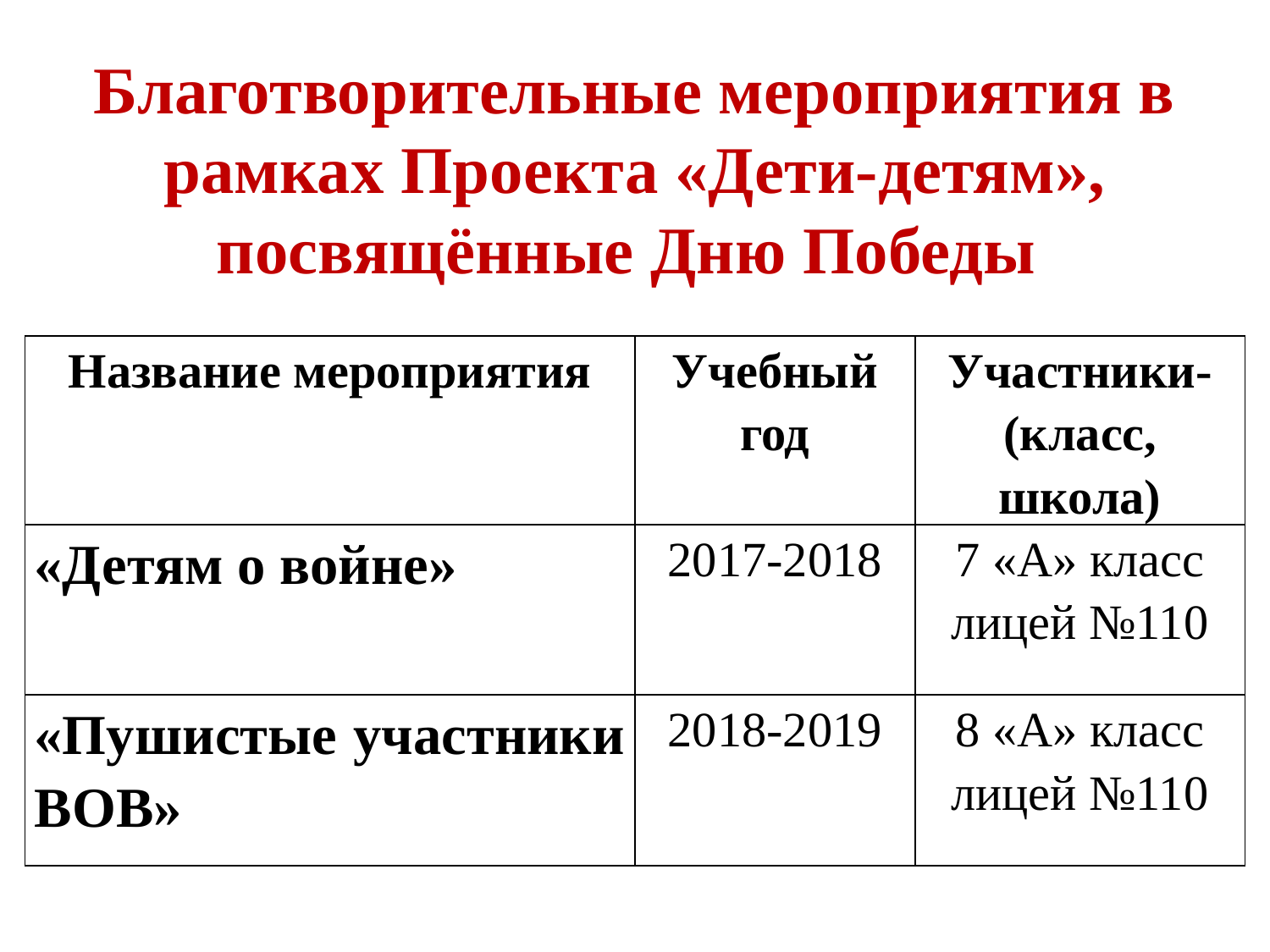

# Благотворительные мероприятия в рамках Проекта «Дети-детям», посвящённые Дню Победы
| Название мероприятия | Учебный год | Участники- (класс, школа) |
| --- | --- | --- |
| «Детям о войне» | 2017-2018 | 7 «А» класс лицей №110 |
| «Пушистые участники ВОВ» | 2018-2019 | 8 «А» класс лицей №110 |